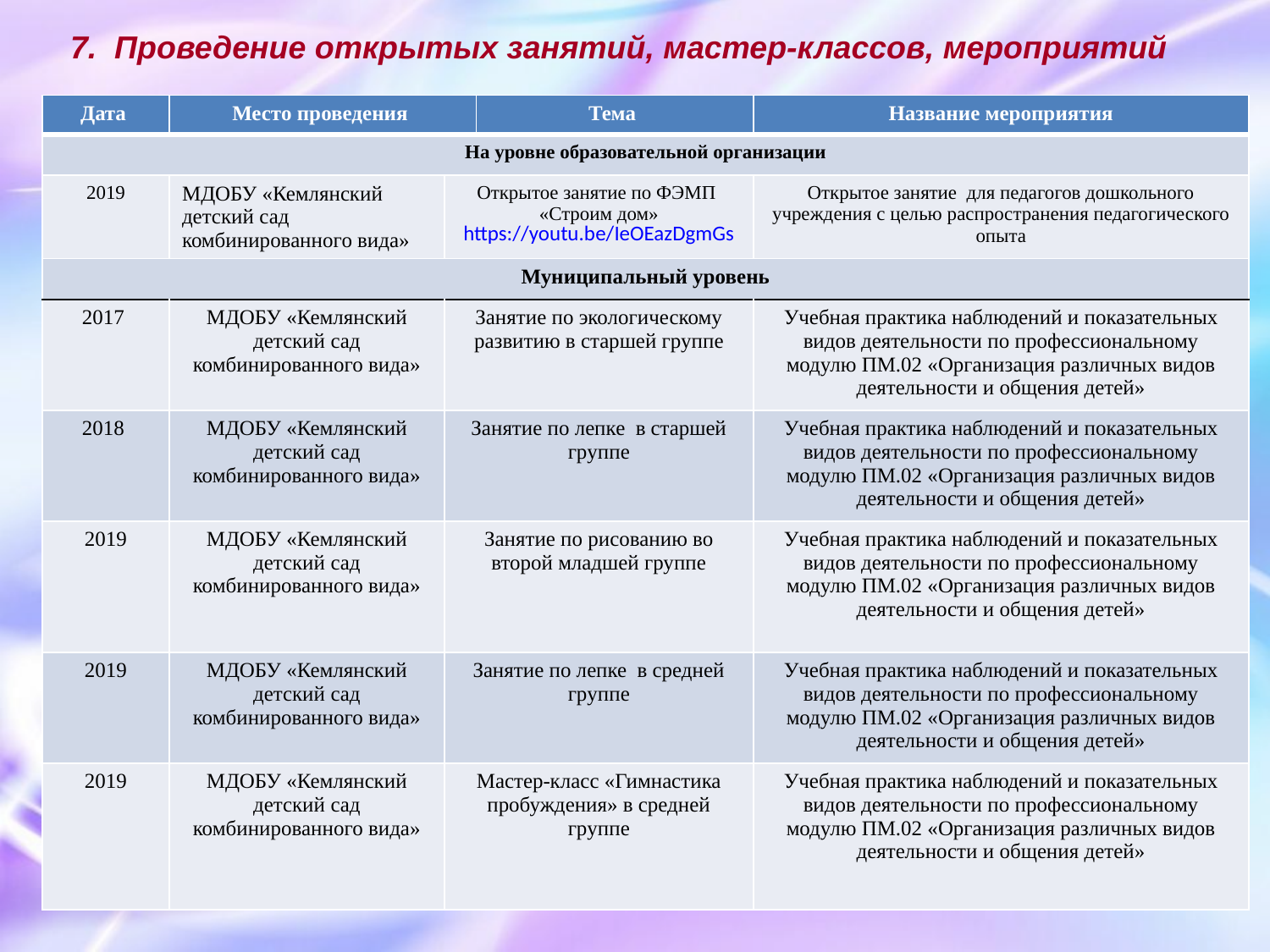

# 7.  Проведение открытых занятий, мастер-классов, мероприятий
| Дата | Место проведения |  | Тема | Название мероприятия |
| --- | --- | --- | --- | --- |
| На уровне образовательной организации |  |  |  |  |
| 2019 | МДОБУ «Кемлянский детский сад комбинированного вида» | Открытое занятие по ФЭМП «Строим дом» https://youtu.be/IeOEazDgmGs |  | Открытое занятие для педагогов дошкольного учреждения с целью распространения педагогического опыта |
| Муниципальный уровень |  |  |  |  |
| 2017 | МДОБУ «Кемлянский детский сад комбинированного вида» | Занятие по экологическому развитию в старшей группе |  | Учебная практика наблюдений и показательных видов деятельности по профессиональному модулю ПМ.02 «Организация различных видов деятельности и общения детей» |
| 2018 | МДОБУ «Кемлянский детский сад комбинированного вида» | Занятие по лепке в старшей группе |  | Учебная практика наблюдений и показательных видов деятельности по профессиональному модулю ПМ.02 «Организация различных видов деятельности и общения детей» |
| 2019 | МДОБУ «Кемлянский детский сад комбинированного вида» | Занятие по рисованию во второй младшей группе |  | Учебная практика наблюдений и показательных видов деятельности по профессиональному модулю ПМ.02 «Организация различных видов деятельности и общения детей» |
| 2019 | МДОБУ «Кемлянский детский сад комбинированного вида» | Занятие по лепке в средней группе |  | Учебная практика наблюдений и показательных видов деятельности по профессиональному модулю ПМ.02 «Организация различных видов деятельности и общения детей» |
| 2019 | МДОБУ «Кемлянский детский сад комбинированного вида» | Мастер-класс «Гимнастика пробуждения» в средней группе |  | Учебная практика наблюдений и показательных видов деятельности по профессиональному модулю ПМ.02 «Организация различных видов деятельности и общения детей» |